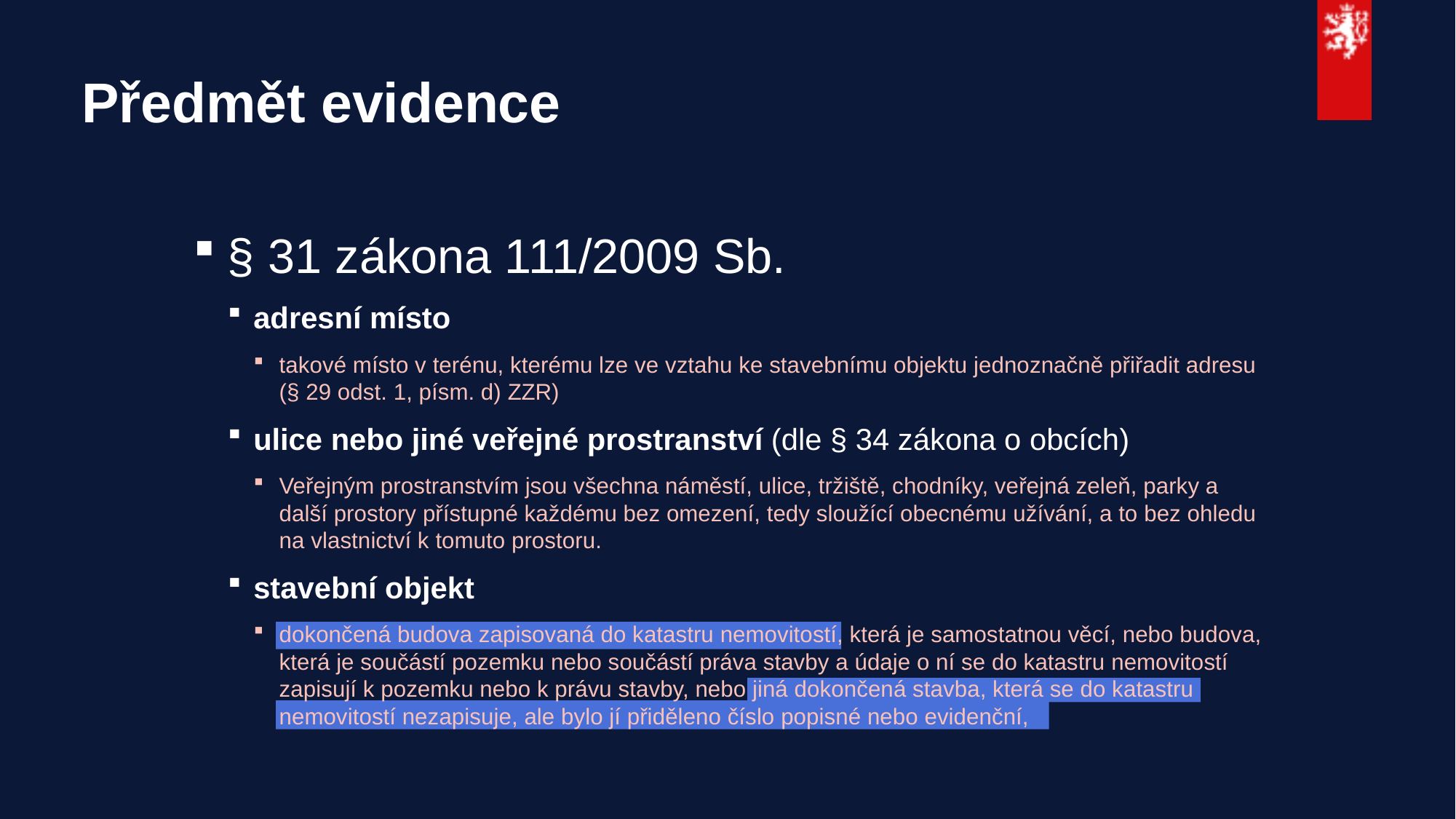

# Předmět evidence
§ 31 zákona 111/2009 Sb.
adresní místo
takové místo v terénu, kterému lze ve vztahu ke stavebnímu objektu jednoznačně přiřadit adresu (§ 29 odst. 1, písm. d) ZZR)
ulice nebo jiné veřejné prostranství (dle § 34 zákona o obcích)
Veřejným prostranstvím jsou všechna náměstí, ulice, tržiště, chodníky, veřejná zeleň, parky a další prostory přístupné každému bez omezení, tedy sloužící obecnému užívání, a to bez ohledu na vlastnictví k tomuto prostoru.
stavební objekt
dokončená budova zapisovaná do katastru nemovitostí, která je samostatnou věcí, nebo budova, která je součástí pozemku nebo součástí práva stavby a údaje o ní se do katastru nemovitostí zapisují k pozemku nebo k právu stavby, nebo jiná dokončená stavba, která se do katastru nemovitostí nezapisuje, ale bylo jí přiděleno číslo popisné nebo evidenční,